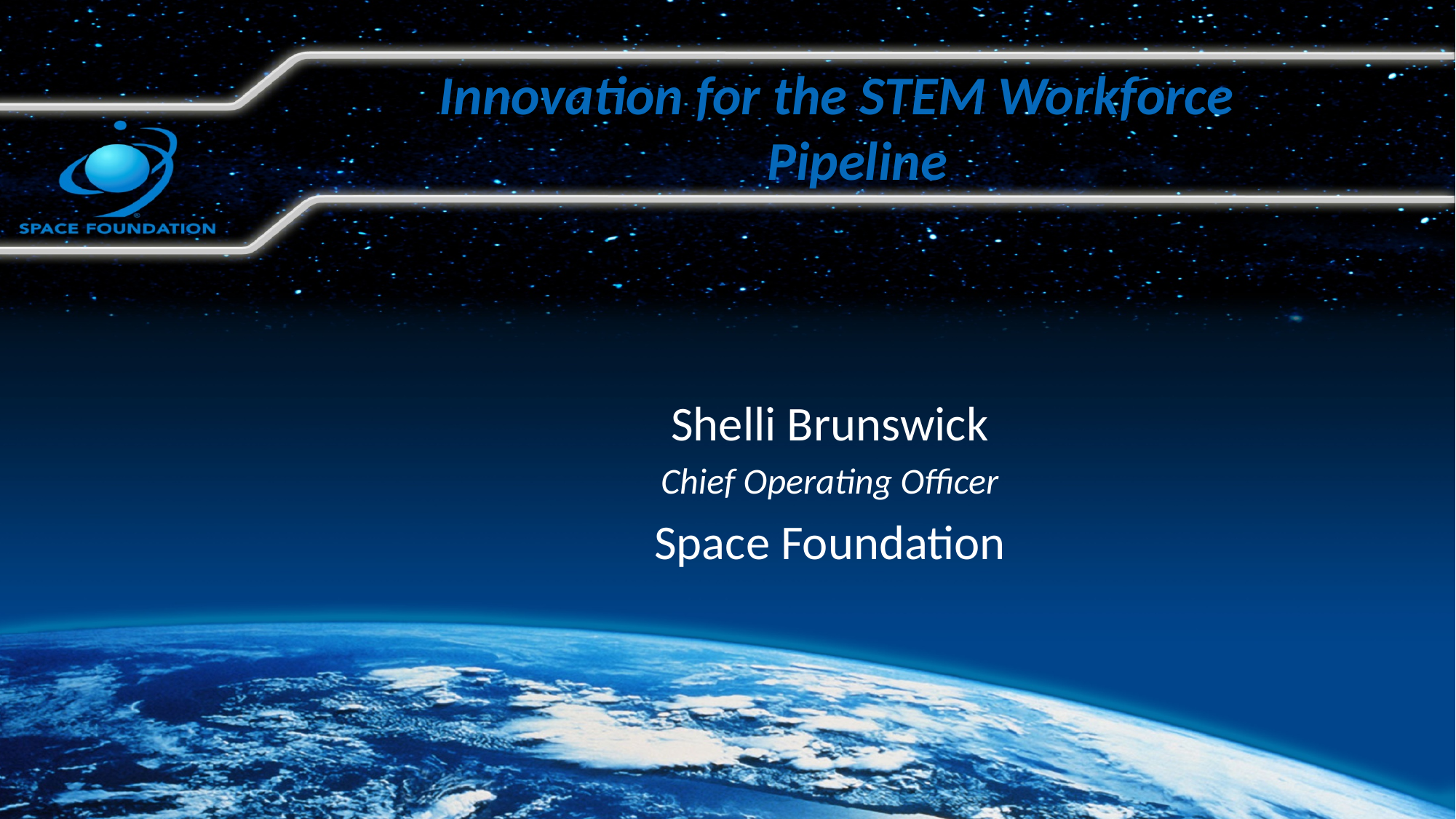

Innovation for the STEM Workforce Pipeline

Shelli Brunswick
Chief Operating Officer
Space Foundation